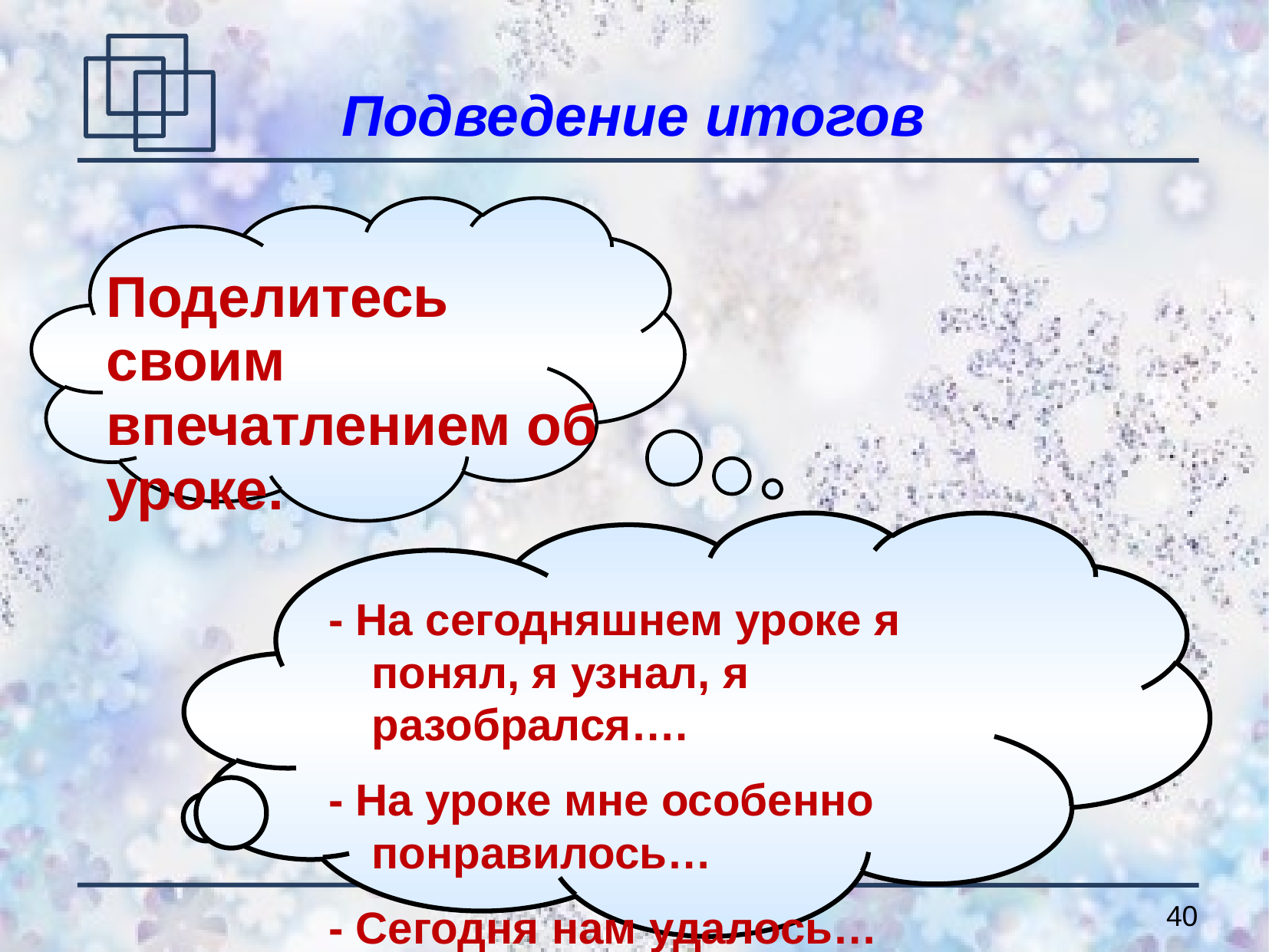

# Подведение итогов

Поделитесь своим впечатлением об уроке.

- На сегодняшнем уроке я понял, я узнал, я разобрался….
- На уроке мне особенно понравилось…
- Сегодня нам удалось…